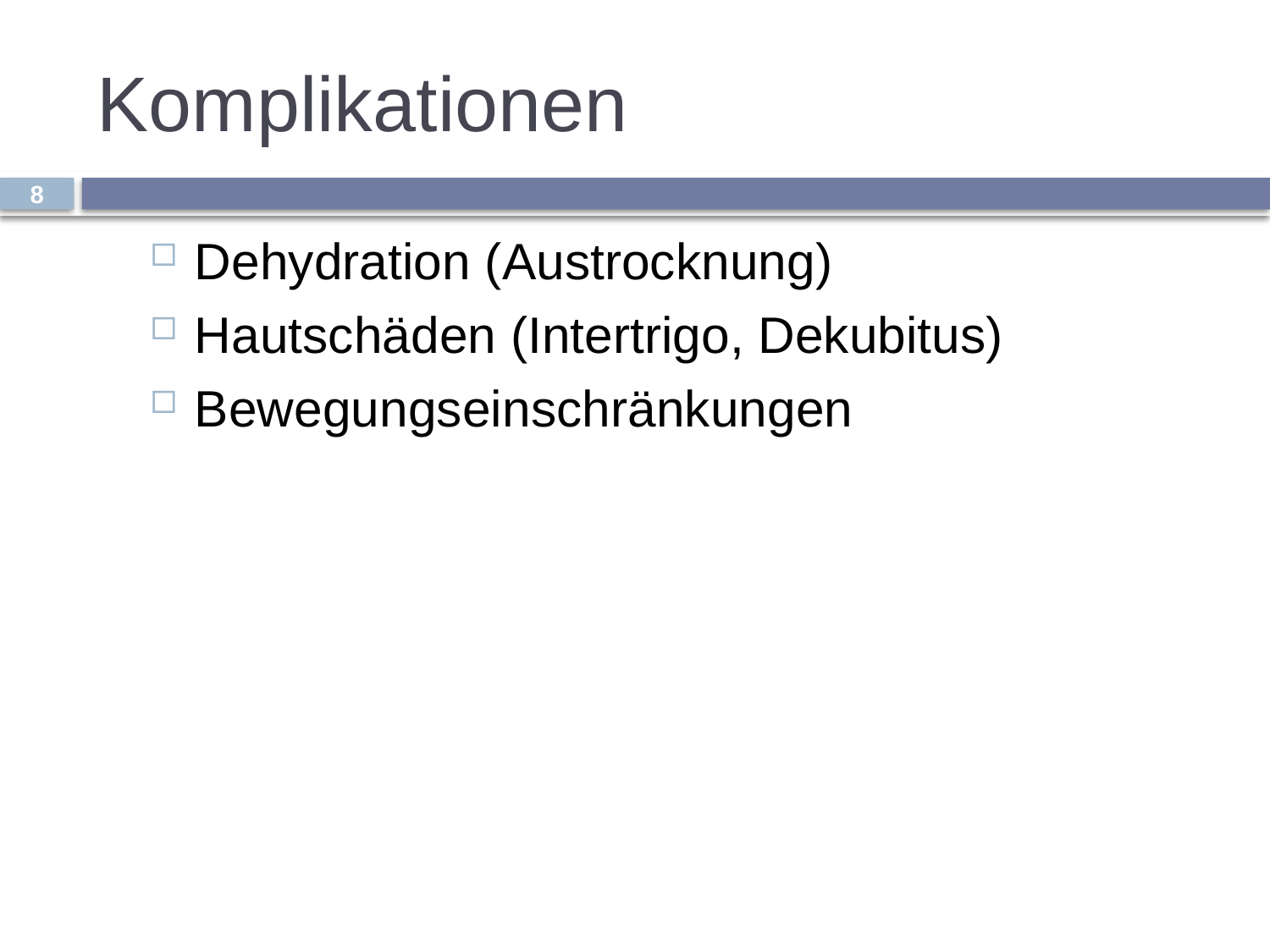

# Komplikationen
8
Dehydration (Austrocknung)
Hautschäden (Intertrigo, Dekubitus)
Bewegungseinschränkungen